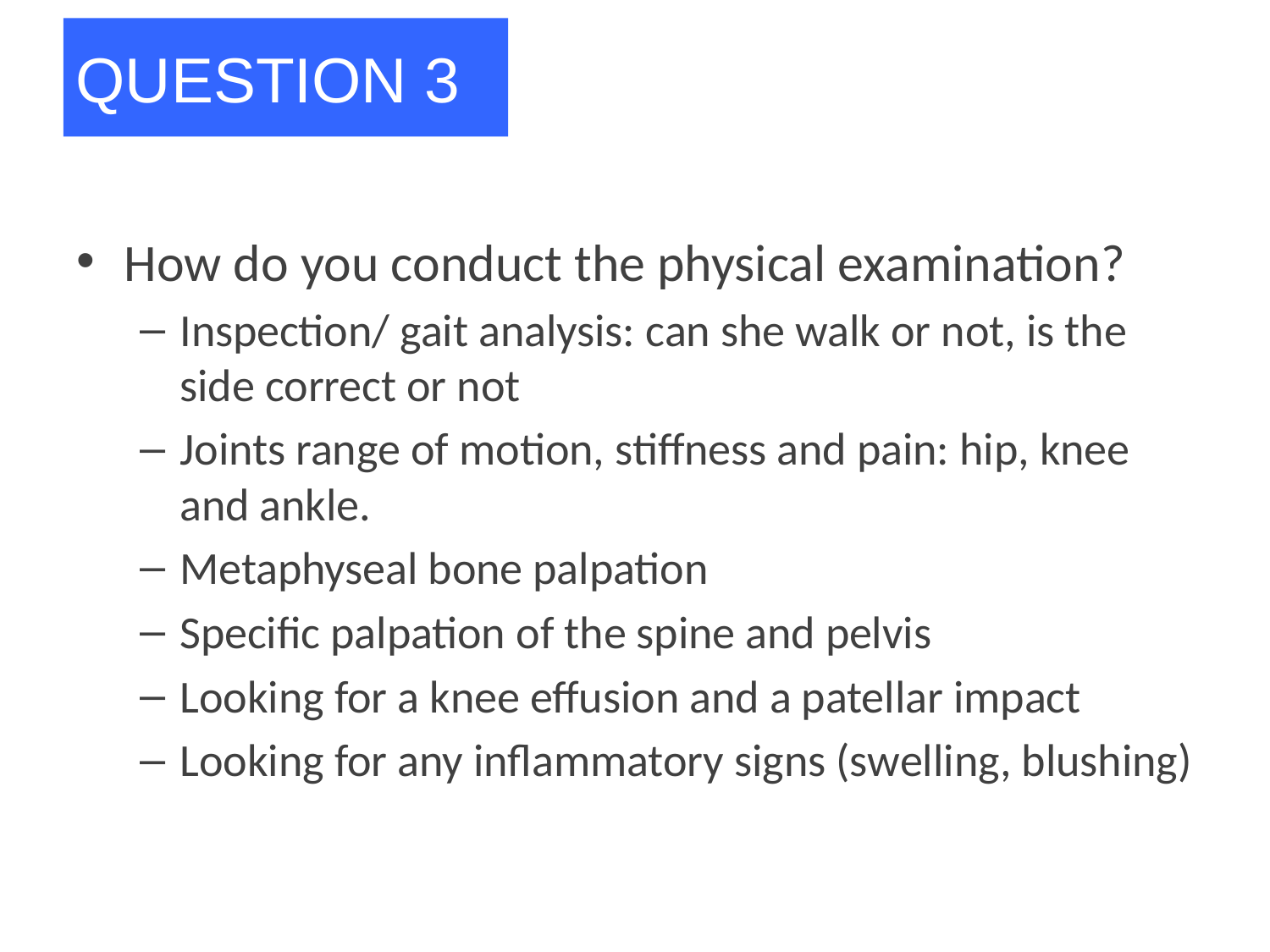

QUESTION 3
How do you conduct the physical examination?
Inspection/ gait analysis: can she walk or not, is the side correct or not
Joints range of motion, stiffness and pain: hip, knee and ankle.
Metaphyseal bone palpation
Specific palpation of the spine and pelvis
Looking for a knee effusion and a patellar impact
Looking for any inflammatory signs (swelling, blushing)